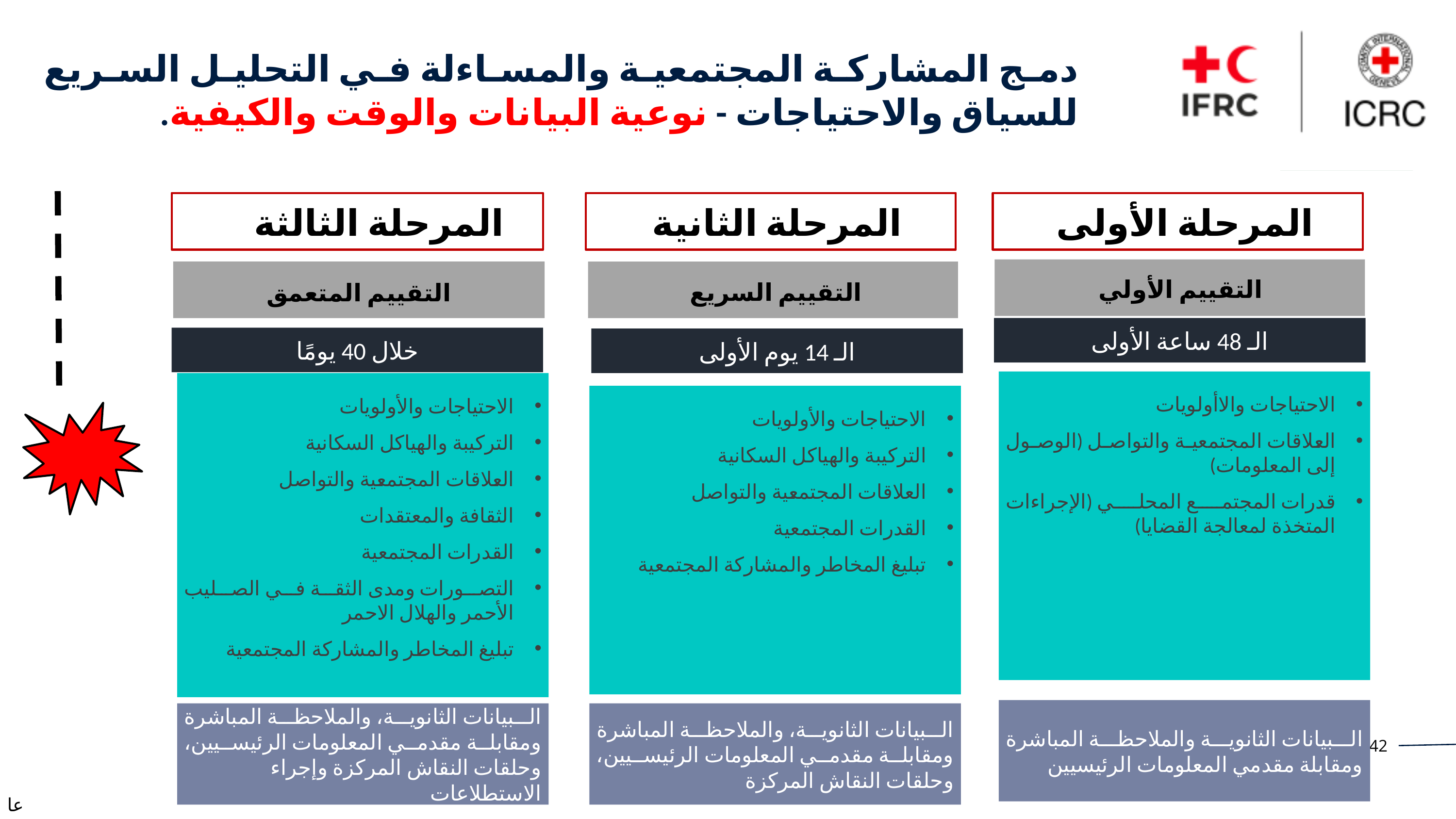

دمج المشاركة المجتمعية والمساءلة في التحليل السريع للسياق والاحتياجات - نوعية البيانات والوقت والكيفية.

المرحلة الثالثة
المرحلة الثانية
المرحلة الأولى
Phase 2

Phase 1

Phase 3

التقييم الأولي
التقييم السريع
التقييم المتعمق
الـ 48 ساعة الأولى
خلال 40 يومًا
الـ 14 يوم الأولى
الاحتياجات والاأولويات
العلاقات المجتمعية والتواصل (الوصول إلى المعلومات)
قدرات المجتمع المحلي (الإجراءات المتخذة لمعالجة القضايا)
الاحتياجات والأولويات
التركيبة والهياكل السكانية
العلاقات المجتمعية والتواصل
الثقافة والمعتقدات
القدرات المجتمعية
التصورات ومدى الثقة في الصليب الأحمر والهلال الاحمر
تبليغ المخاطر والمشاركة المجتمعية
الاحتياجات والأولويات
التركيبة والهياكل السكانية
العلاقات المجتمعية والتواصل
القدرات المجتمعية
تبليغ المخاطر والمشاركة المجتمعية

البيانات الثانوية والملاحظة المباشرة ومقابلة مقدمي المعلومات الرئيسيين
البيانات الثانوية، والملاحظة المباشرة ومقابلة مقدمي المعلومات الرئيسيين، وحلقات النقاش المركزة وإجراء الاستطلاعات
البيانات الثانوية، والملاحظة المباشرة ومقابلة مقدمي المعلومات الرئيسيين، وحلقات النقاش المركزة
عام